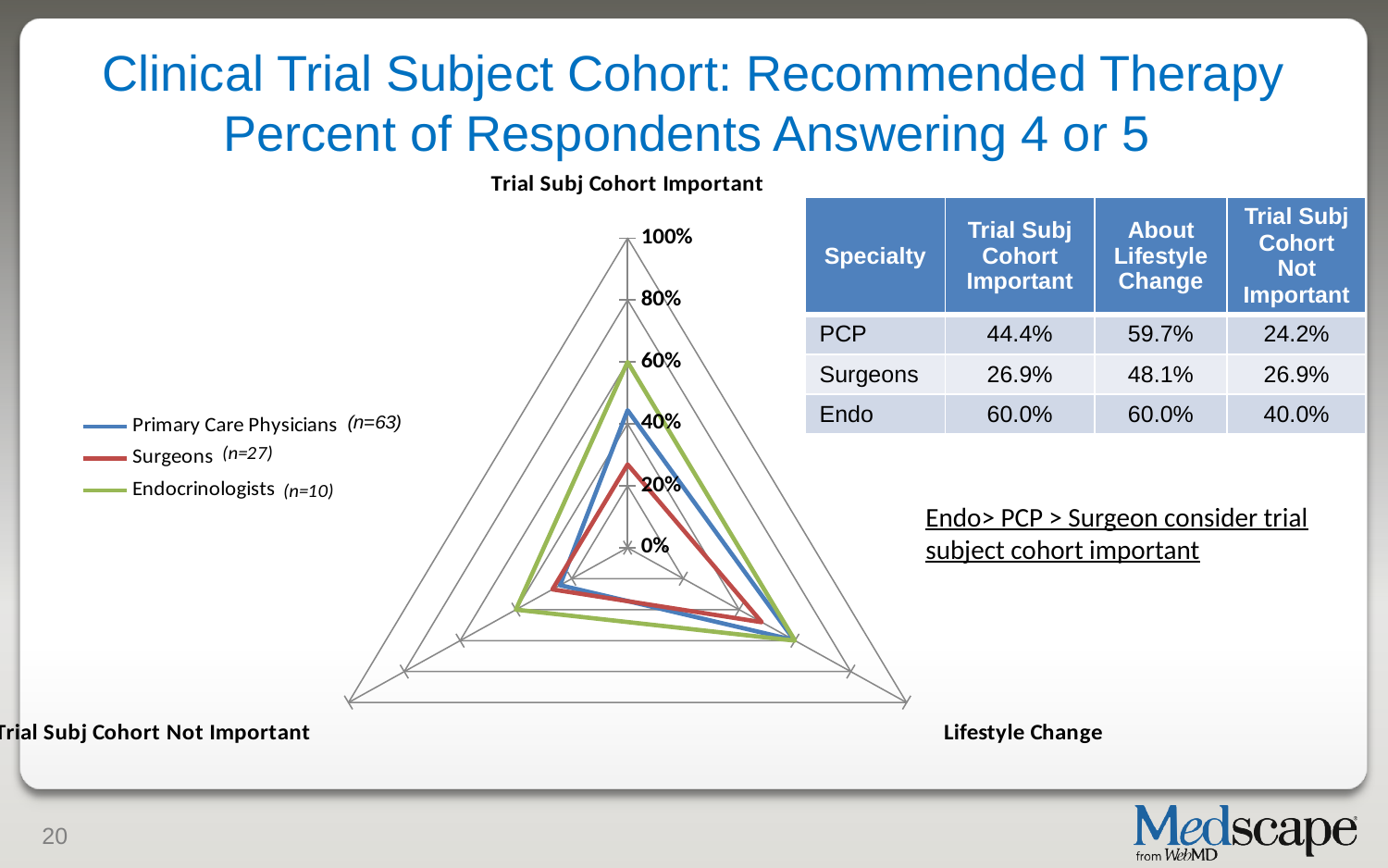

# Clinical Trial Subject Cohort: Recommended Therapy Percent of Respondents Answering 4 or 5

### Chart

| Category | Primary Care Physicians | Surgeons | Endocrinologists |
|---|---|---|---|
| Trial Subj Cohort Important | 0.444 | 0.269 | 0.6000000000000001 |
| Lifestyle Change | 0.597 | 0.48100000000000004 | 0.6000000000000001 |
| Trial Subj Cohort Not Important | 0.24200000000000002 | 0.269 | 0.4 |
| Specialty | Trial Subj Cohort Important | About Lifestyle Change | Trial Subj Cohort Not Important |
| --- | --- | --- | --- |
| PCP | 44.4% | 59.7% | 24.2% |
| Surgeons | 26.9% | 48.1% | 26.9% |
| Endo | 60.0% | 60.0% | 40.0% |
Endo> PCP > Surgeon consider trial subject cohort important